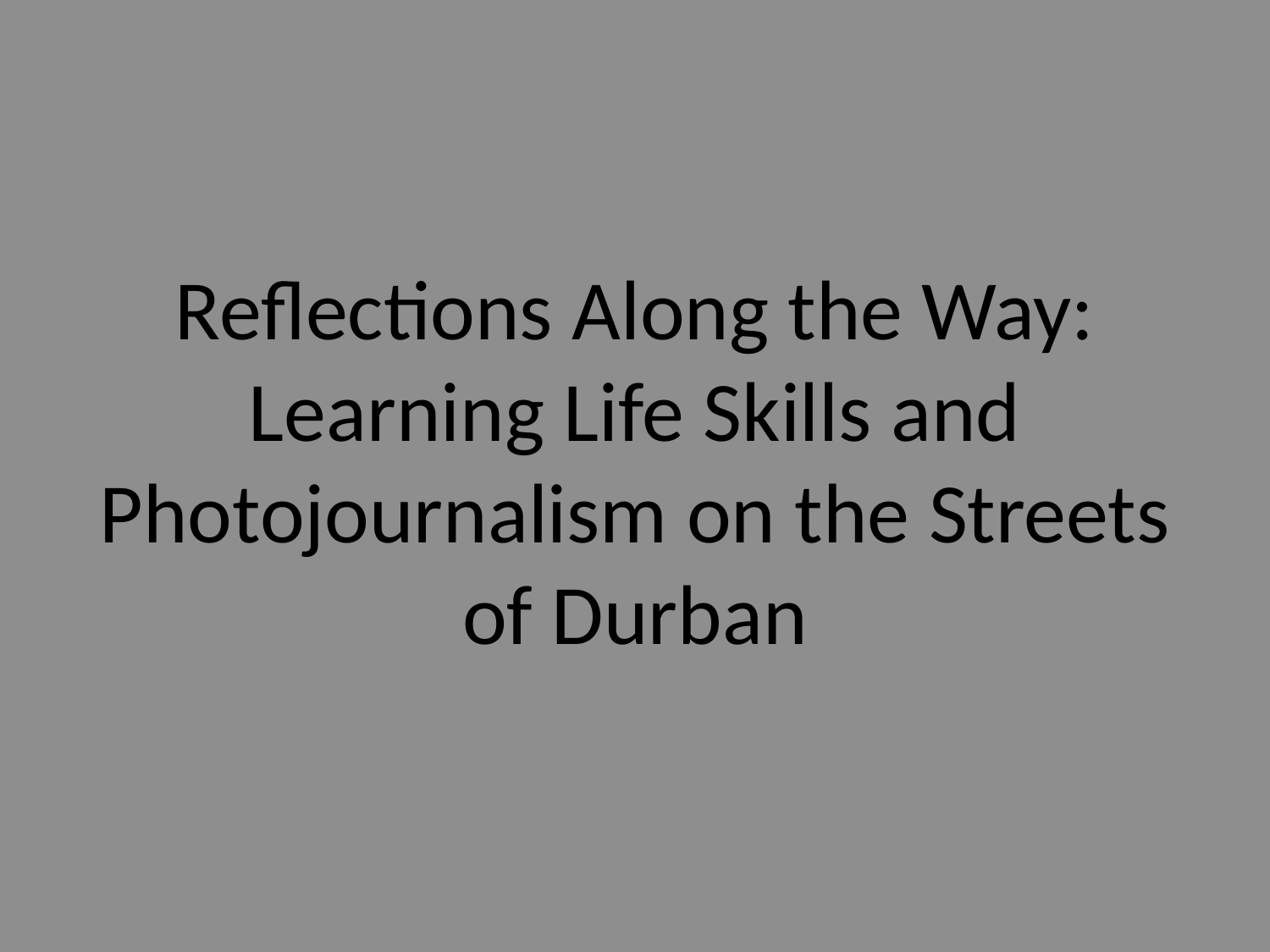

# Reflections Along the Way: Learning Life Skills and Photojournalism on the Streets of Durban